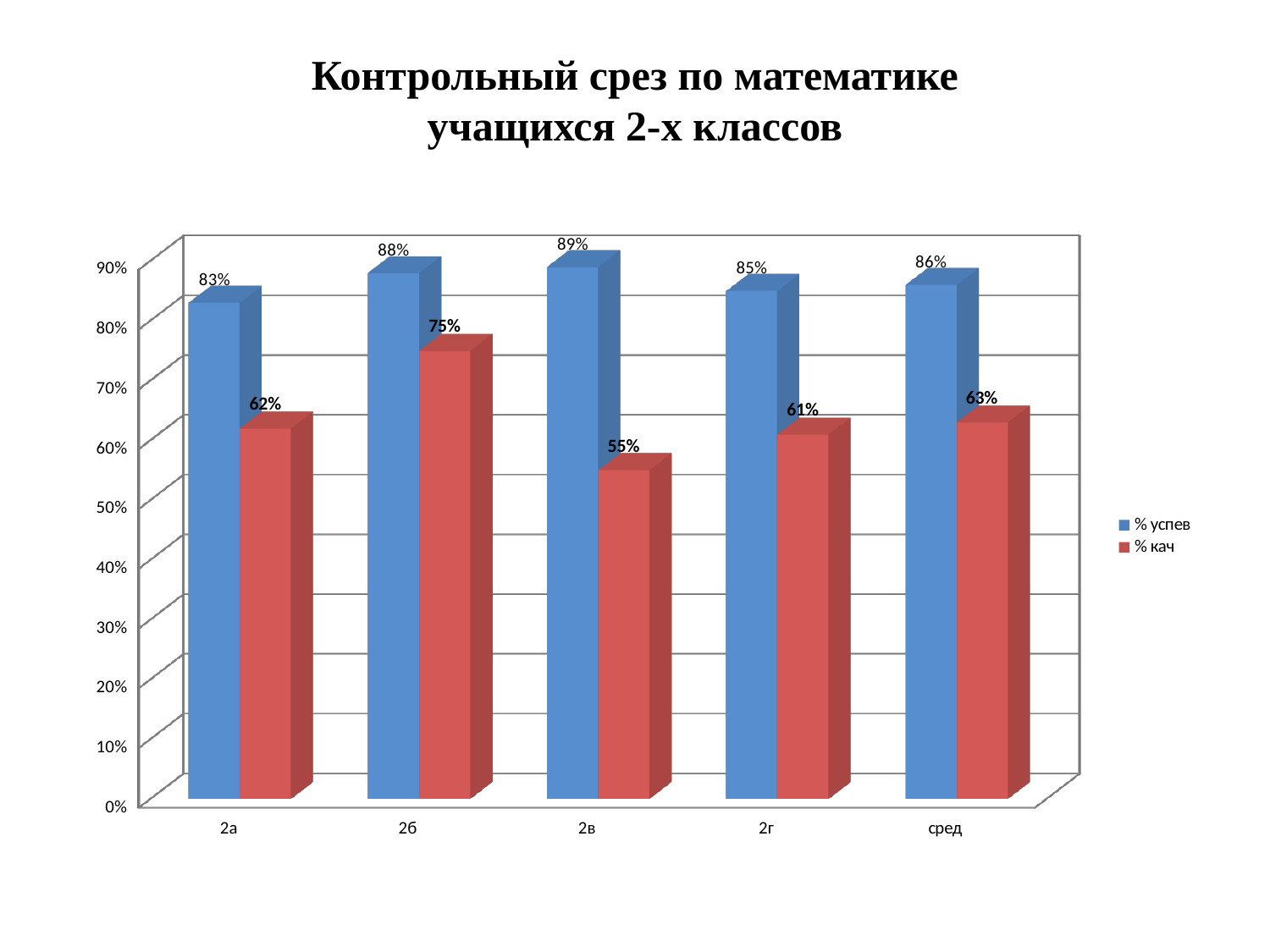

# Контрольный срез по математике учащихся 2-х классов

[unsupported chart]